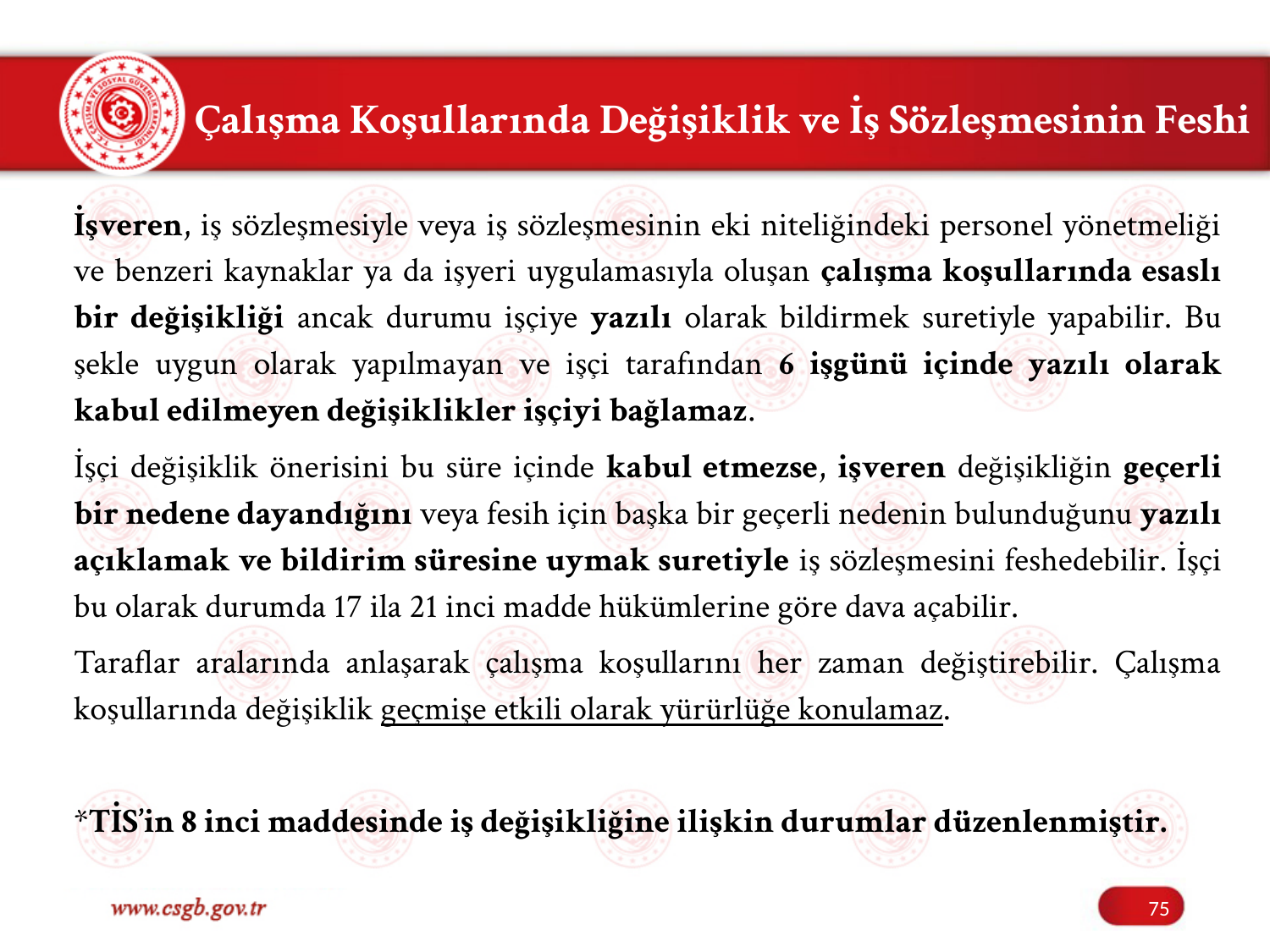

# Çalışma Koşullarında Değişiklik ve İş Sözleşmesinin Feshi
İşveren, iş sözleşmesiyle veya iş sözleşmesinin eki niteliğindeki personel yönetmeliği ve benzeri kaynaklar ya da işyeri uygulamasıyla oluşan çalışma koşullarında esaslı bir değişikliği ancak durumu işçiye yazılı olarak bildirmek suretiyle yapabilir. Bu şekle uygun olarak yapılmayan ve işçi tarafından 6 işgünü içinde yazılı olarak kabul edilmeyen değişiklikler işçiyi bağlamaz.
İşçi değişiklik önerisini bu süre içinde kabul etmezse, işveren değişikliğin geçerli bir nedene dayandığını veya fesih için başka bir geçerli nedenin bulunduğunu yazılı açıklamak ve bildirim süresine uymak suretiyle iş sözleşmesini feshedebilir. İşçi bu olarak durumda 17 ila 21 inci madde hükümlerine göre dava açabilir.
Taraflar aralarında anlaşarak çalışma koşullarını her zaman değiştirebilir. Çalışma koşullarında değişiklik geçmişe etkili olarak yürürlüğe konulamaz.

*TİS’in 8 inci maddesinde iş değişikliğine ilişkin durumlar düzenlenmiştir.

75